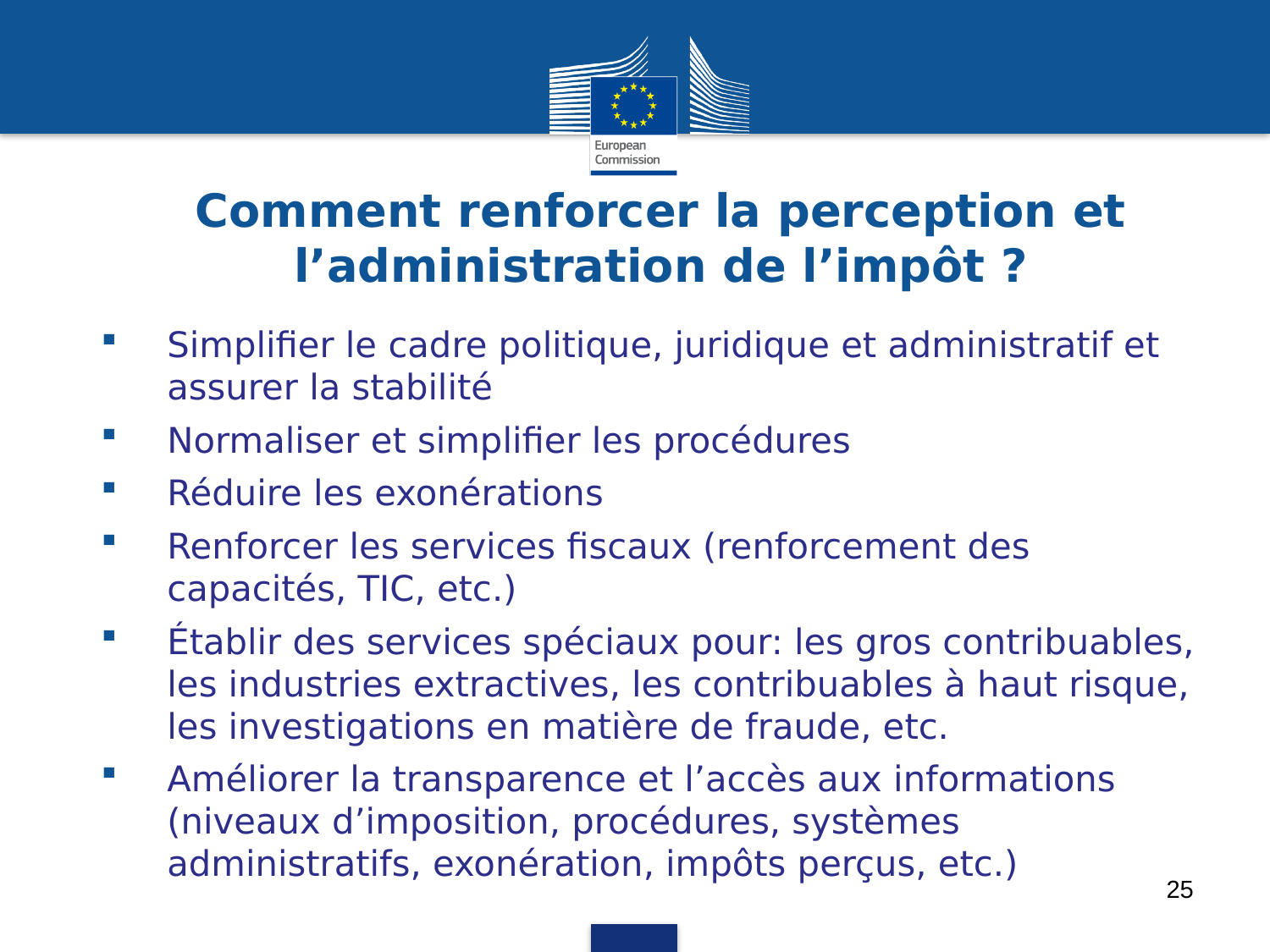

# Comment renforcer la perception et l’administration de l’impôt ?
Simplifier le cadre politique, juridique et administratif et assurer la stabilité
Normaliser et simplifier les procédures
Réduire les exonérations
Renforcer les services fiscaux (renforcement des capacités, TIC, etc.)
Établir des services spéciaux pour: les gros contribuables, les industries extractives, les contribuables à haut risque, les investigations en matière de fraude, etc.
Améliorer la transparence et l’accès aux informations (niveaux d’imposition, procédures, systèmes administratifs, exonération, impôts perçus, etc.)

25